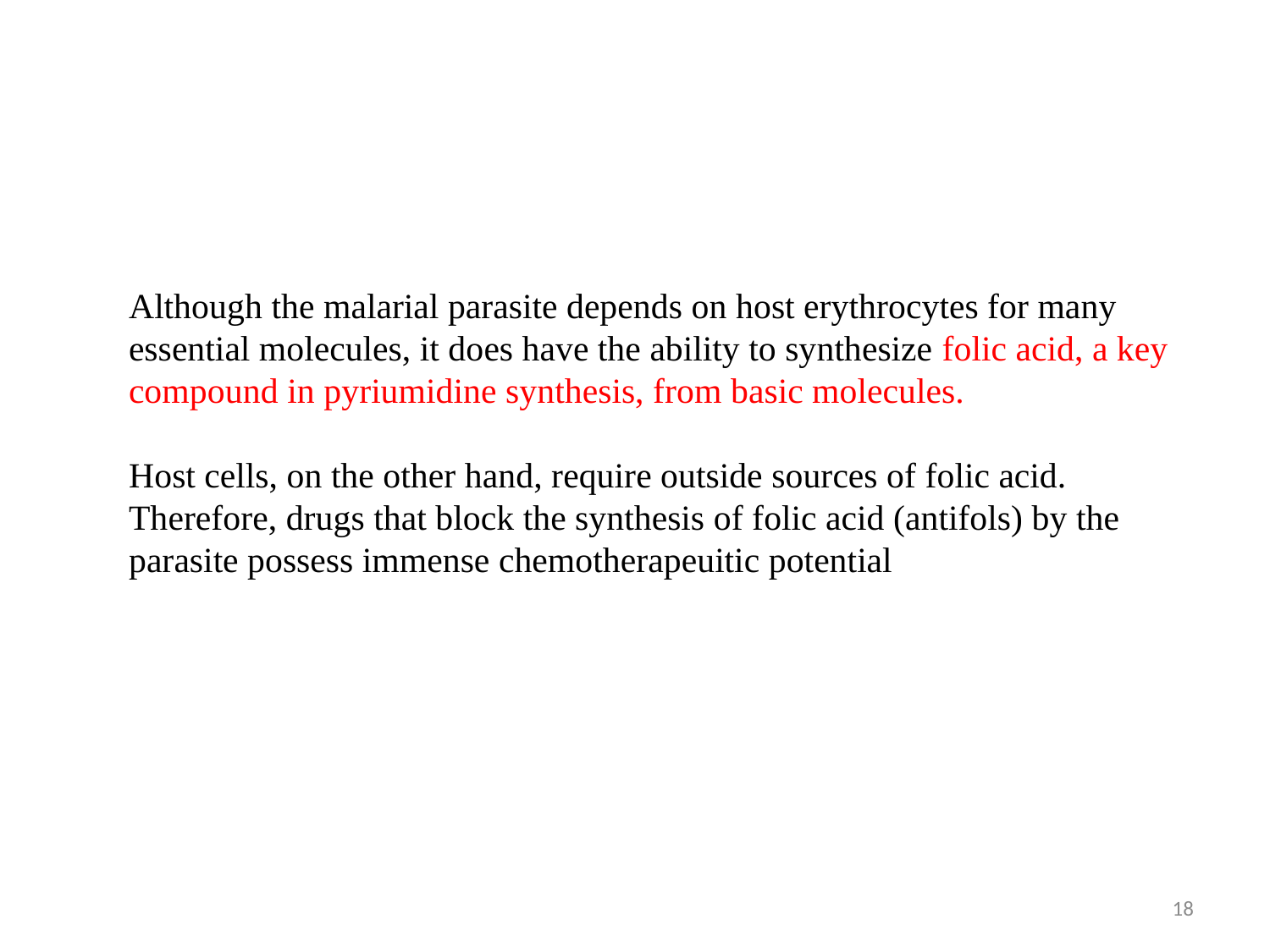

#
Although the malarial parasite depends on host erythrocytes for many essential molecules, it does have the ability to synthesize folic acid, a key compound in pyriumidine synthesis, from basic molecules.

Host cells, on the other hand, require outside sources of folic acid. Therefore, drugs that block the synthesis of folic acid (antifols) by the parasite possess immense chemotherapeuitic potential
18